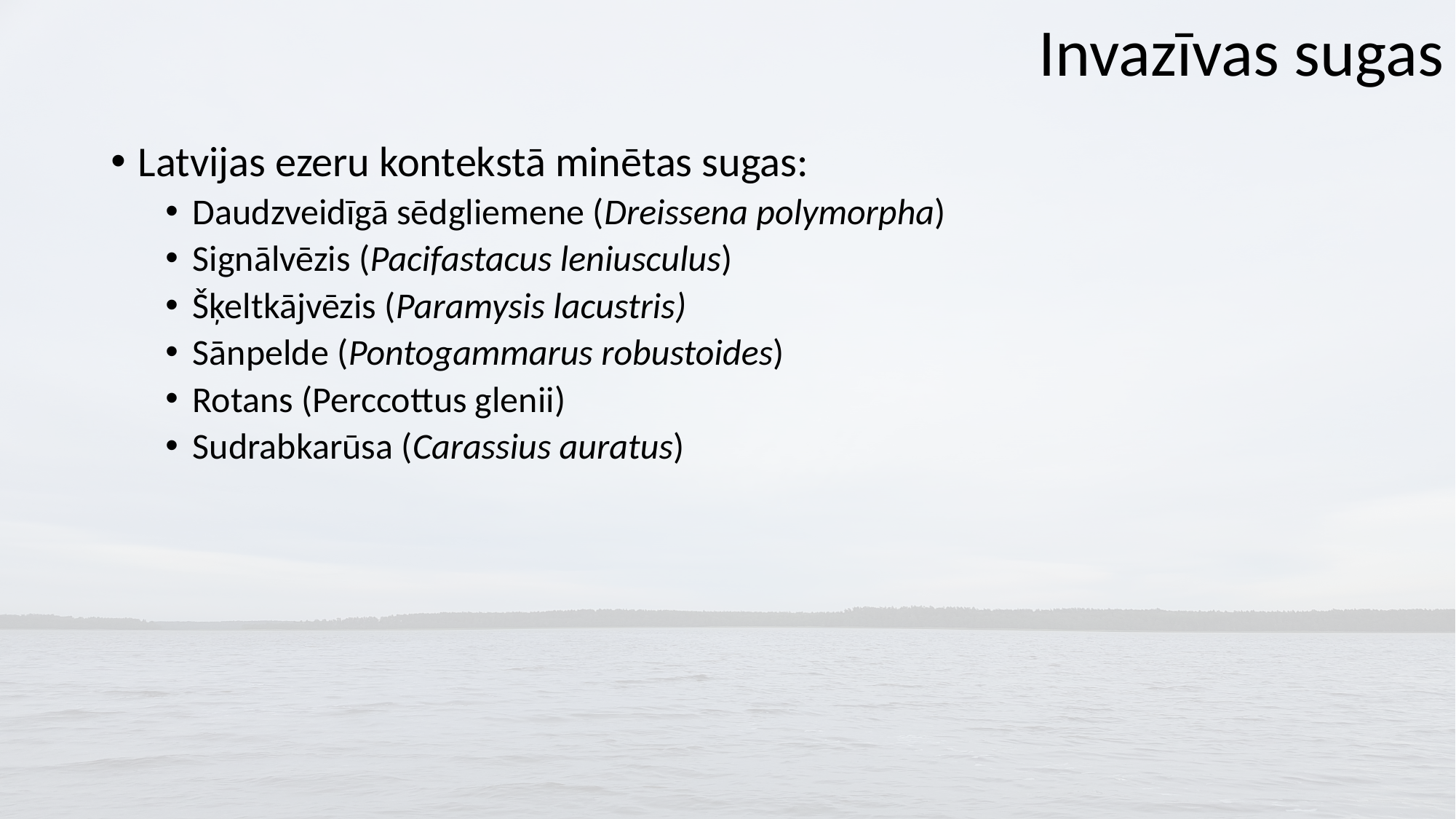

# Invazīvas sugas
Latvijas ezeru kontekstā minētas sugas:
Daudzveidīgā sēdgliemene (Dreissena polymorpha)
Signālvēzis (Pacifastacus leniusculus)
Šķeltkājvēzis (Paramysis lacustris)
Sānpelde (Pontogammarus robustoides)
Rotans (Perccottus glenii)
Sudrabkarūsa (Carassius auratus)